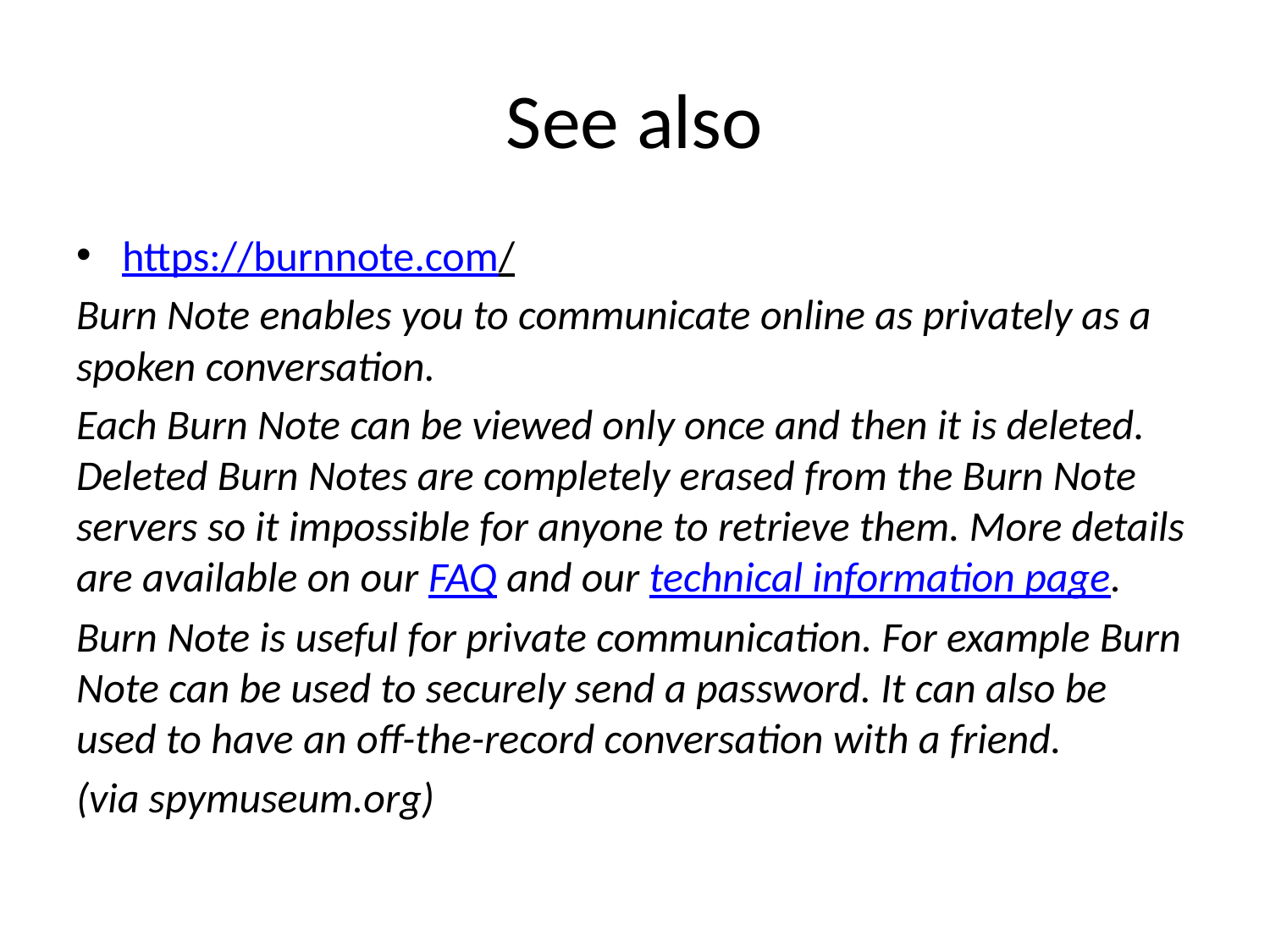

# See also
https://burnnote.com/
Burn Note enables you to communicate online as privately as a spoken conversation.
Each Burn Note can be viewed only once and then it is deleted. Deleted Burn Notes are completely erased from the Burn Note servers so it impossible for anyone to retrieve them. More details are available on our FAQ and our technical information page.
Burn Note is useful for private communication. For example Burn Note can be used to securely send a password. It can also be used to have an off-the-record conversation with a friend.
(via spymuseum.org)